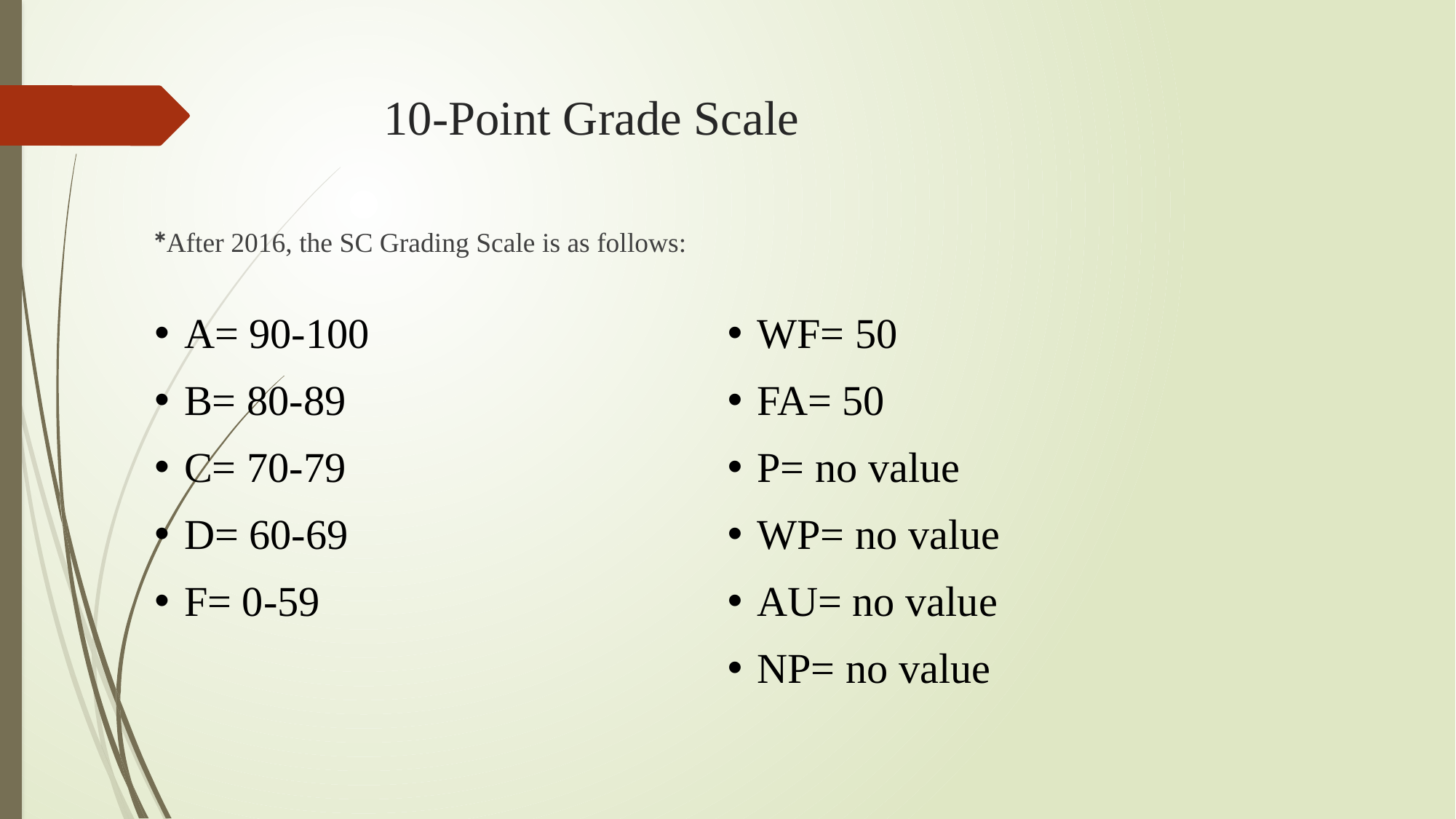

# 10-Point Grade Scale
*After 2016, the SC Grading Scale is as follows:
A= 90-100
B= 80-89
C= 70-79
D= 60-69
F= 0-59

WF= 50
FA= 50
P= no value
WP= no value
AU= no value
NP= no value